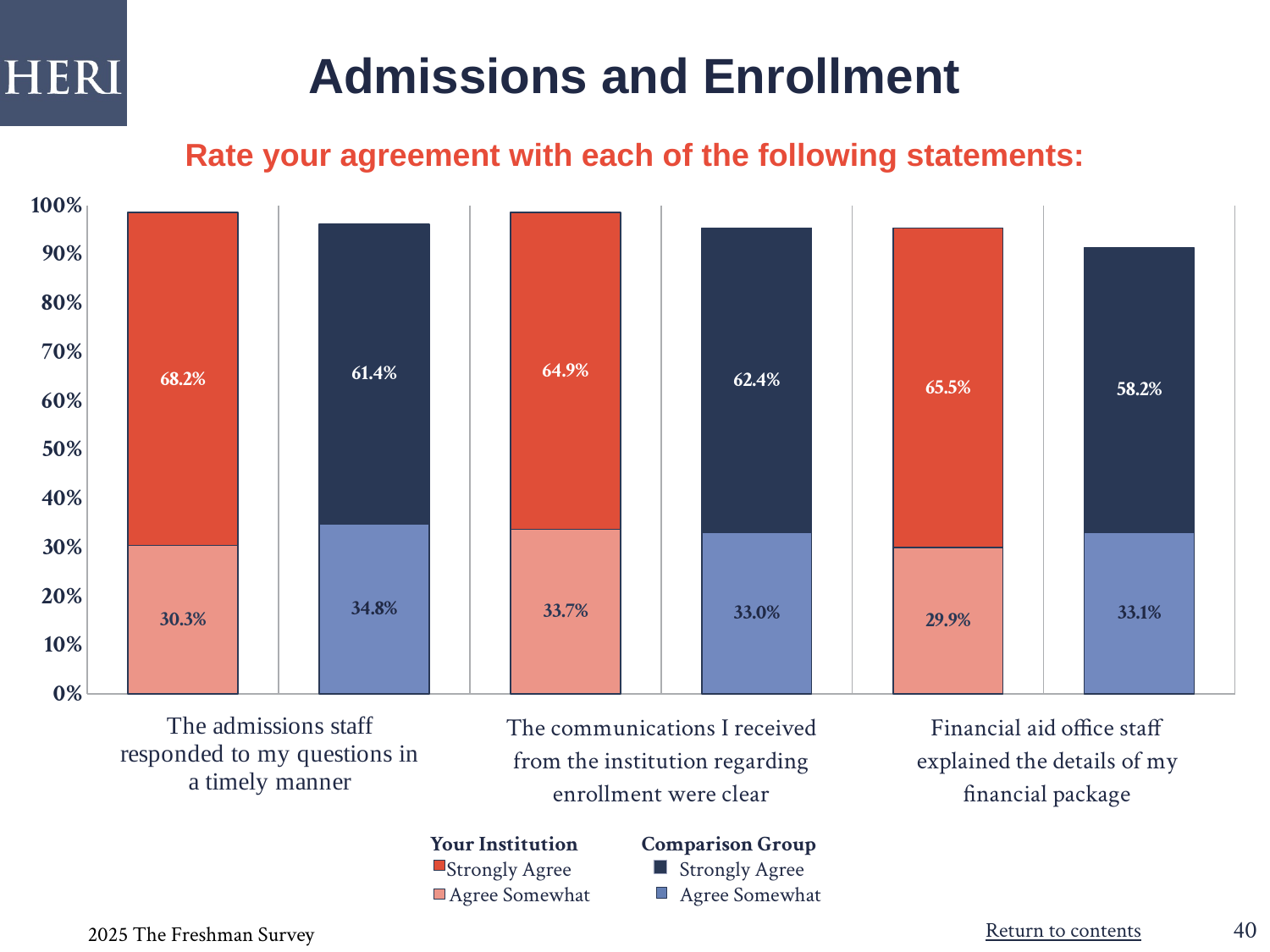

# Admissions and Enrollment
Rate your agreement with each of the following statements:

### Chart

| Category | One | Two |
|---|---|---|
| Your Institution | 0.3035 | 0.6816 |
| Comparison Group | 0.3478 | 0.6135 |
| Your Institution | 0.33659999999999995 | 0.6485 |
| Comparison Group | 0.3298 | 0.6236 |
| Your Institution | 0.299 | 0.6546 |
| Comparison Group | 0.3309 | 0.5817 |
 Your Institution               Comparison Group
     Strongly Agree	Strongly Agree
     Agree Somewhat	Agree Somewhat

2025 The Freshman Survey

Return to contents
40